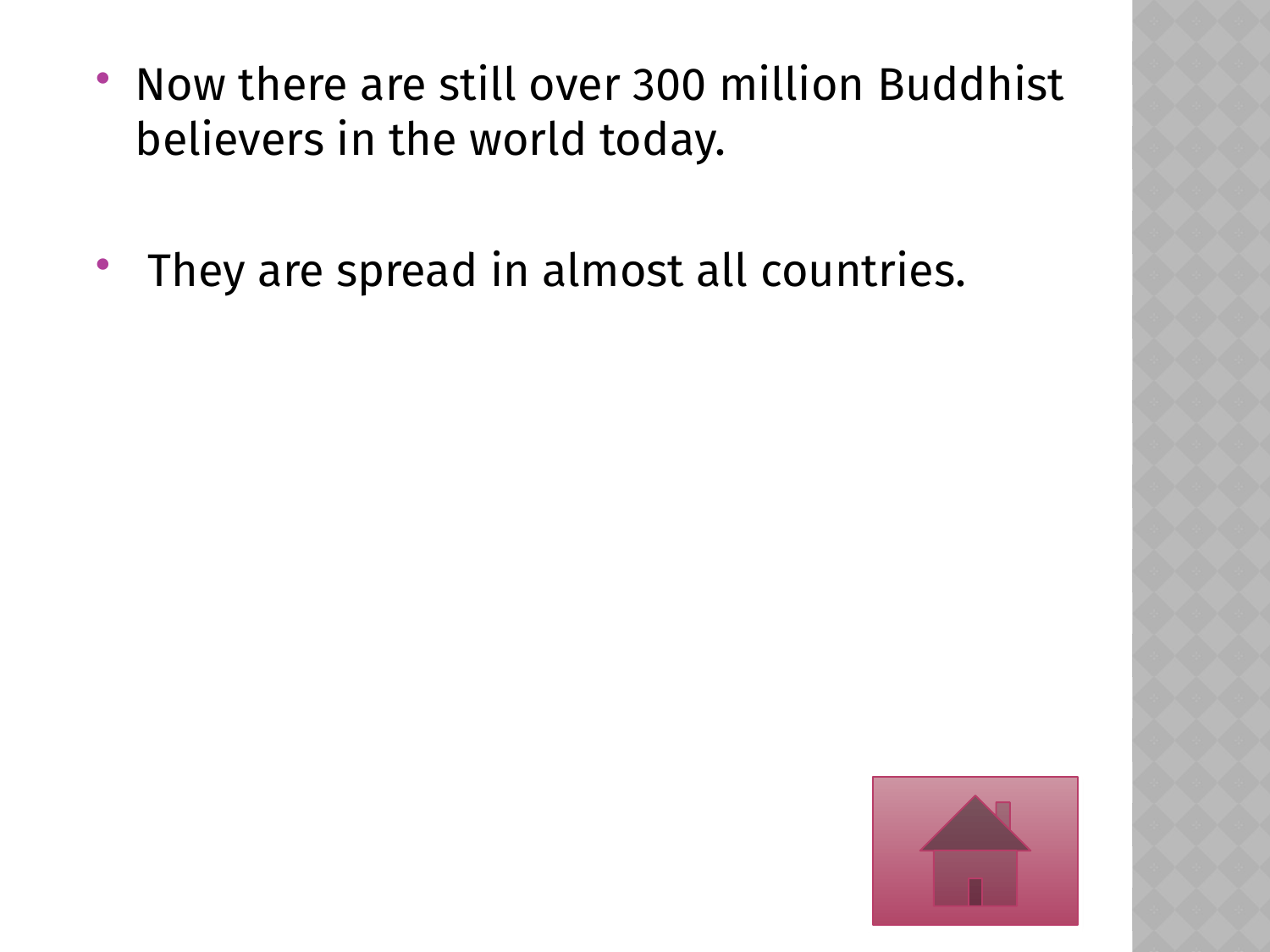

Now there are still over 300 million Buddhist believers in the world today.

 They are spread in almost all countries.